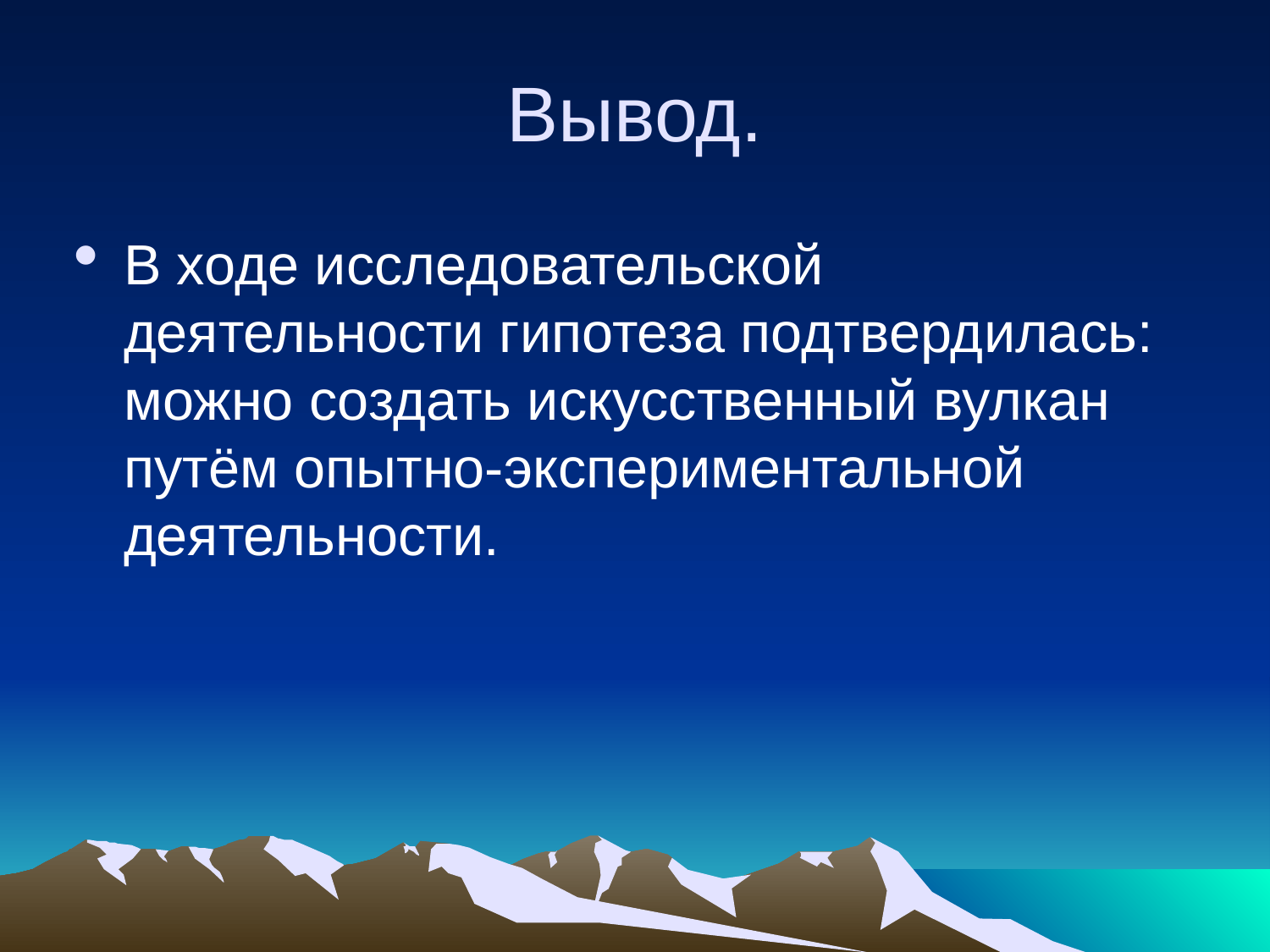

Вывод.
В ходе исследовательской деятельности гипотеза подтвердилась: можно создать искусственный вулкан путём опытно-экспериментальной деятельности.